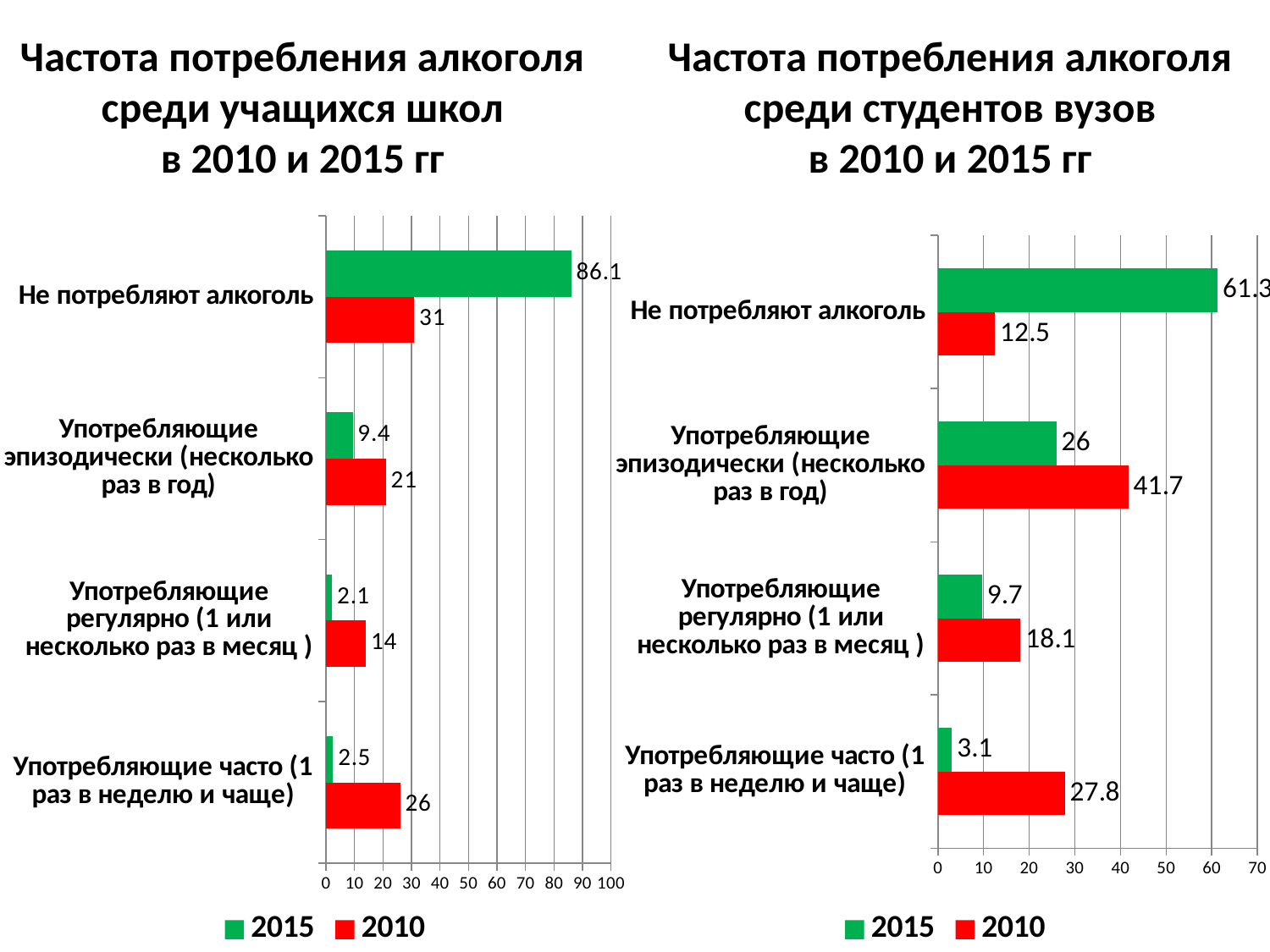

Частота потребления алкоголя среди учащихся школ
в 2010 и 2015 гг
# Частота потребления алкоголя среди студентов вузов в 2010 и 2015 гг

### Chart

| Category | 2010 | 2015 |
|---|---|---|
| Употребляющие часто (1 раз в неделю и чаще) | 26.0 | 2.5 |
| Употребляющие регулярно (1 или несколько раз в месяц ) | 14.0 | 2.1 |
| Употребляющие эпизодически (несколько раз в год) | 21.0 | 9.4 |
| Не потребляют алкоголь | 31.0 | 86.1 |

### Chart

| Category | 2010 | 2015 |
|---|---|---|
| Употребляющие часто (1 раз в неделю и чаще) | 27.8 | 3.1 |
| Употребляющие регулярно (1 или несколько раз в месяц ) | 18.1 | 9.7 |
| Употребляющие эпизодически (несколько раз в год) | 41.7 | 26.0 |
| Не потребляют алкоголь | 12.5 | 61.3 |